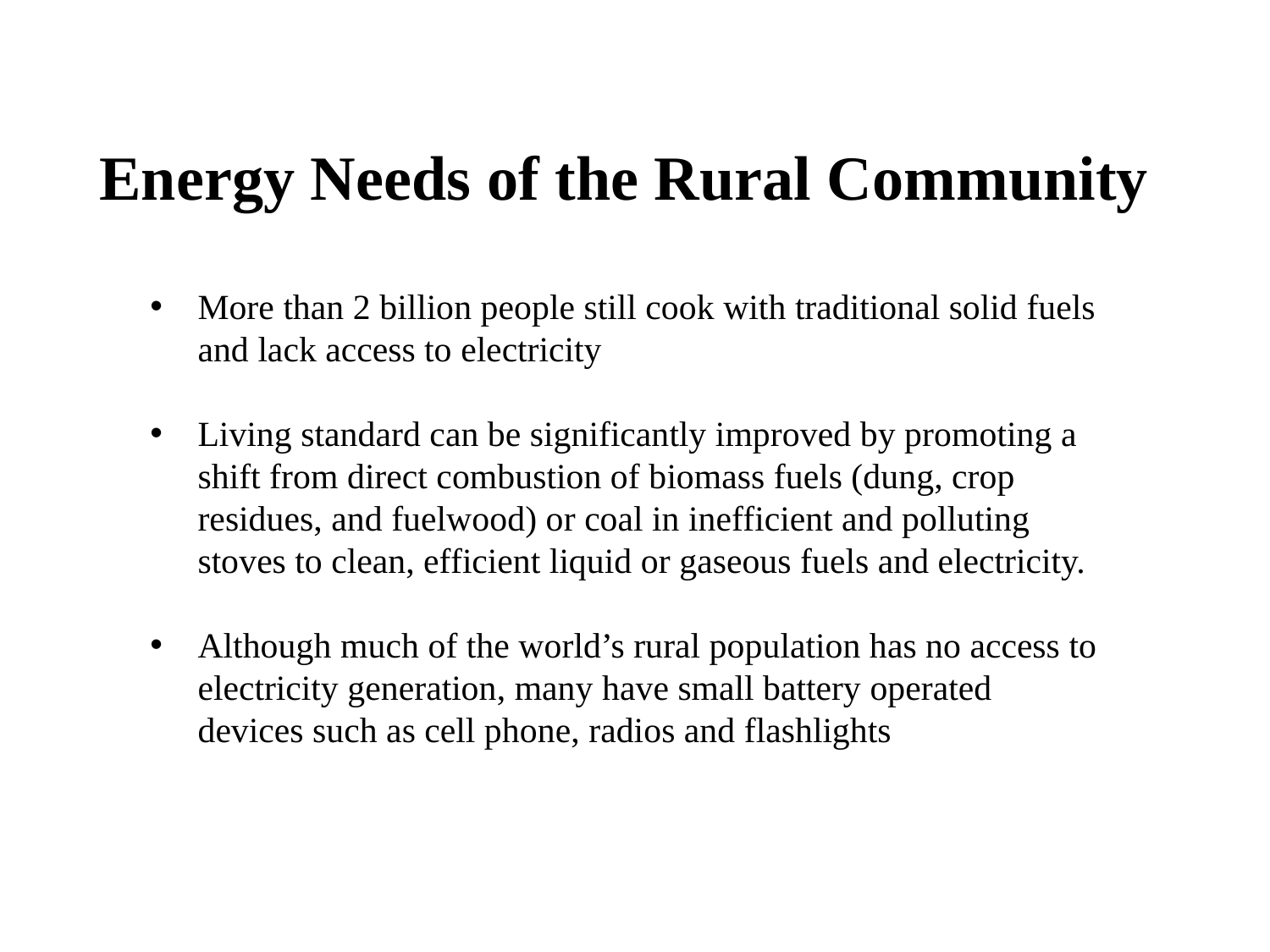

# Energy Needs of the Rural Community
More than 2 billion people still cook with traditional solid fuels and lack access to electricity

Living standard can be significantly improved by promoting a shift from direct combustion of biomass fuels (dung, crop residues, and fuelwood) or coal in inefficient and polluting stoves to clean, efficient liquid or gaseous fuels and electricity.

Although much of the world’s rural population has no access to electricity generation, many have small battery operated devices such as cell phone, radios and flashlights